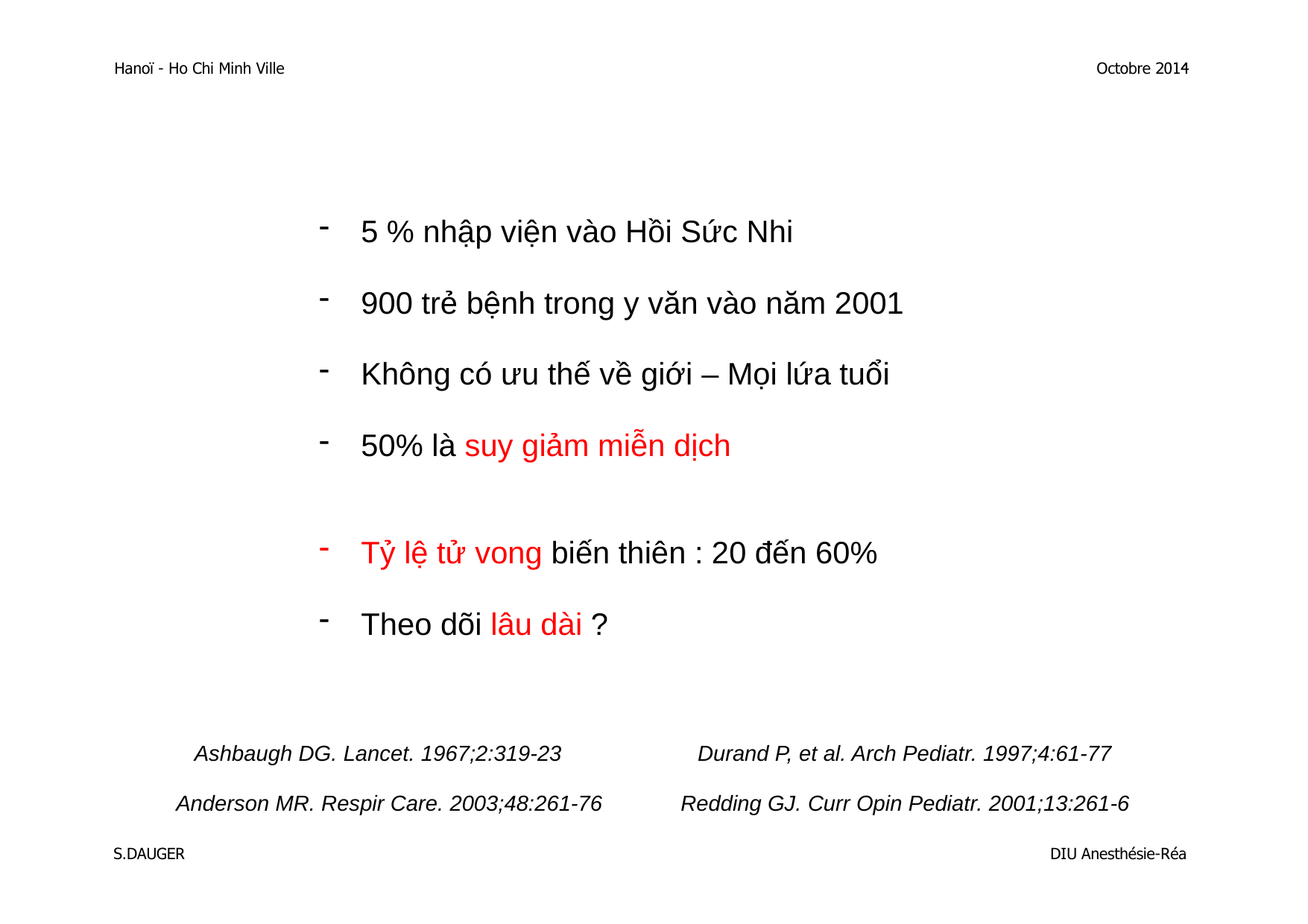

Hanoï - Ho Chi Minh Ville

Octobre 2014

5 % nhập viện vào Hồi Sức Nhi

900 trẻ bệnh trong y văn vào năm 2001

Không có ưu thế về giới – Mọi lứa tuổi

50% là suy giảm miễn dịch

Tỷ lệ tử vong biến thiên : 20 đến 60%

Theo dõi lâu dài ?

Ashbaugh DG. Lancet. 1967;2:319-23

Durand P, et al. Arch Pediatr. 1997;4:61-77

Anderson MR. Respir Care. 2003;48:261-76

Redding GJ. Curr Opin Pediatr. 2001;13:261-6

S.DAUGER

DIU Anesthésie-Réa